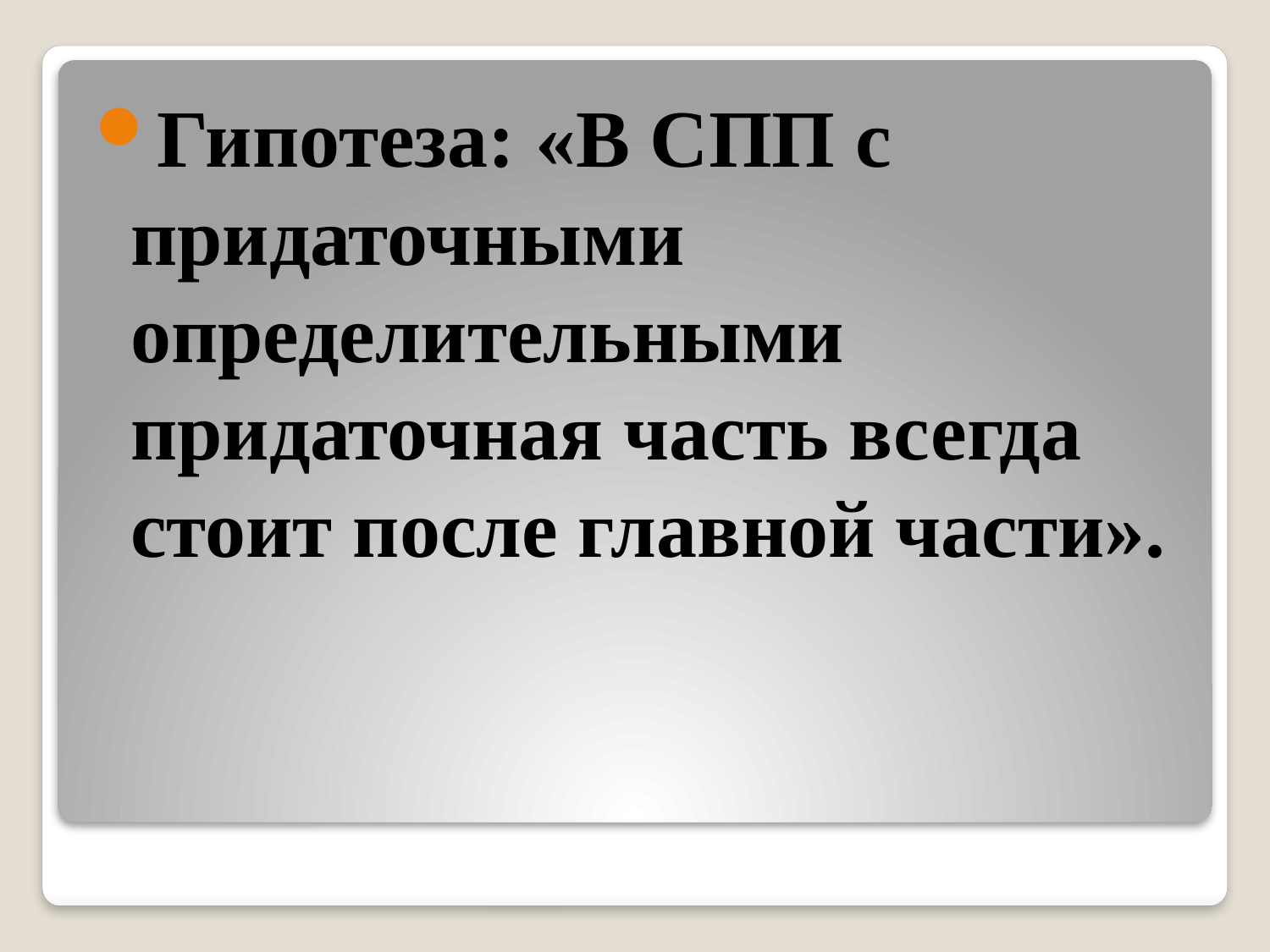

Гипотеза: «В СПП с придаточными определительными придаточная часть всегда стоит после главной части».